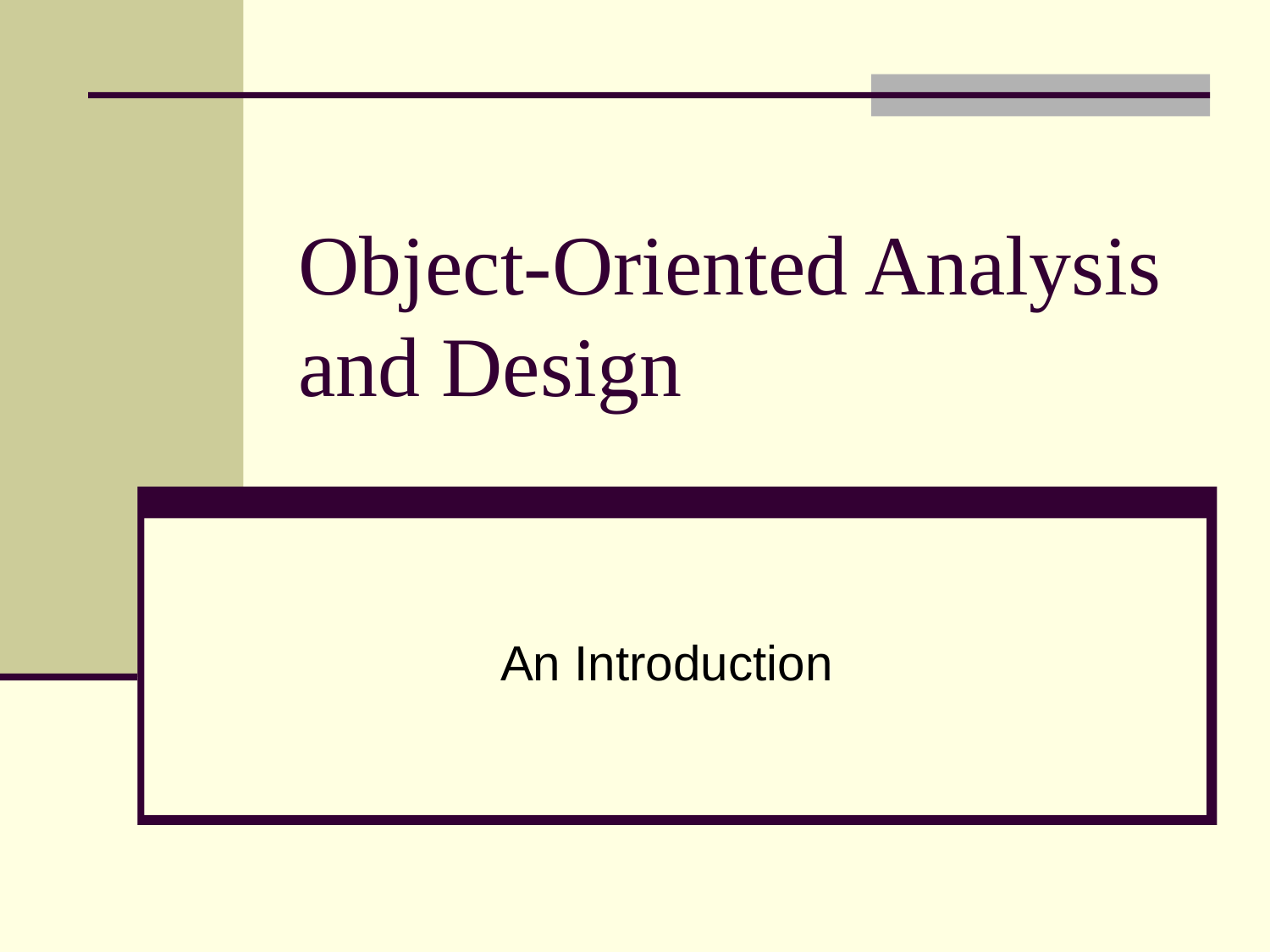

# Object-Oriented Analysis and Design
An Introduction